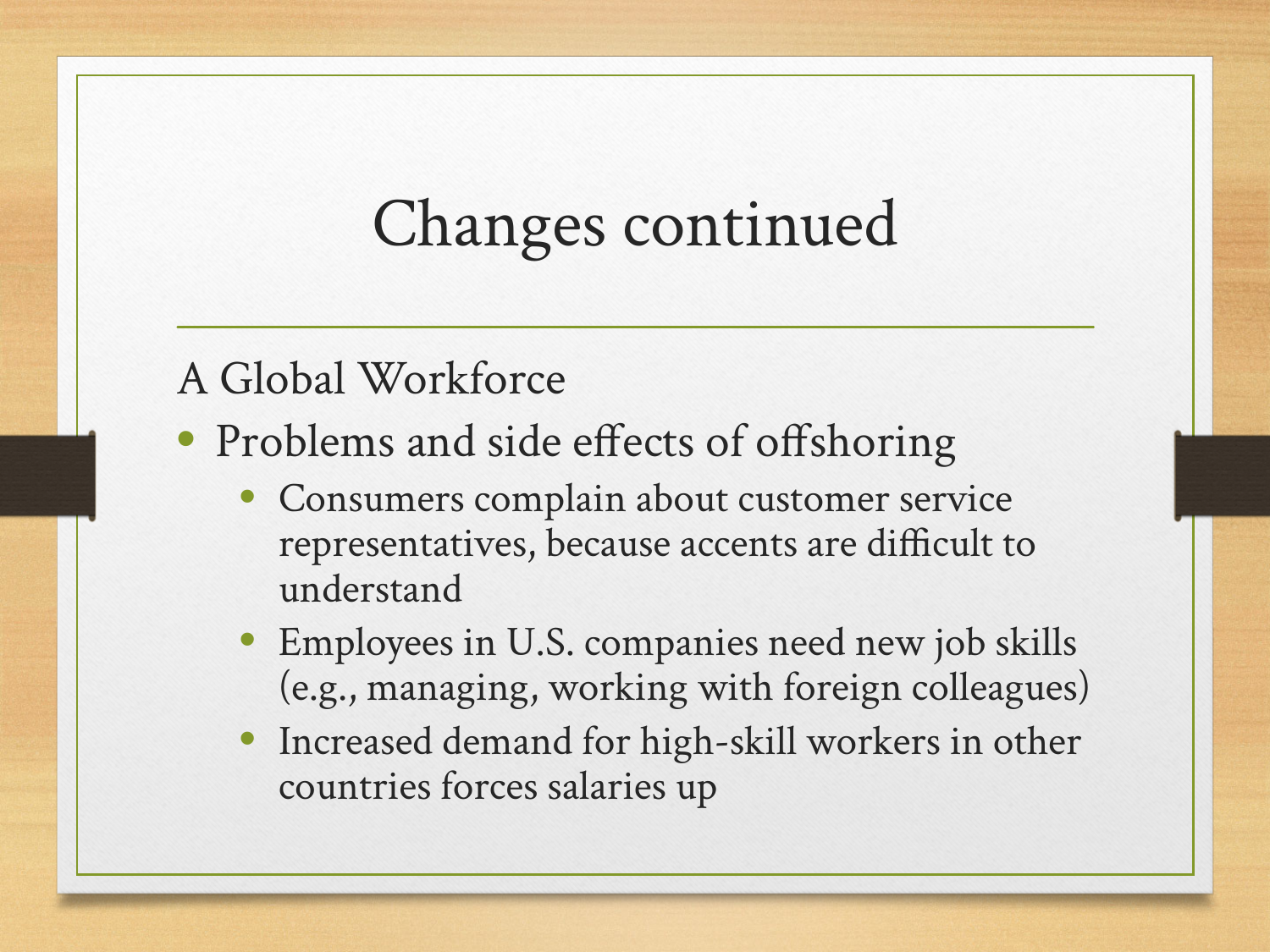

# Changes continued
A Global Workforce
Problems and side effects of offshoring
Consumers complain about customer service representatives, because accents are difficult to understand
Employees in U.S. companies need new job skills (e.g., managing, working with foreign colleagues)
Increased demand for high-skill workers in other countries forces salaries up